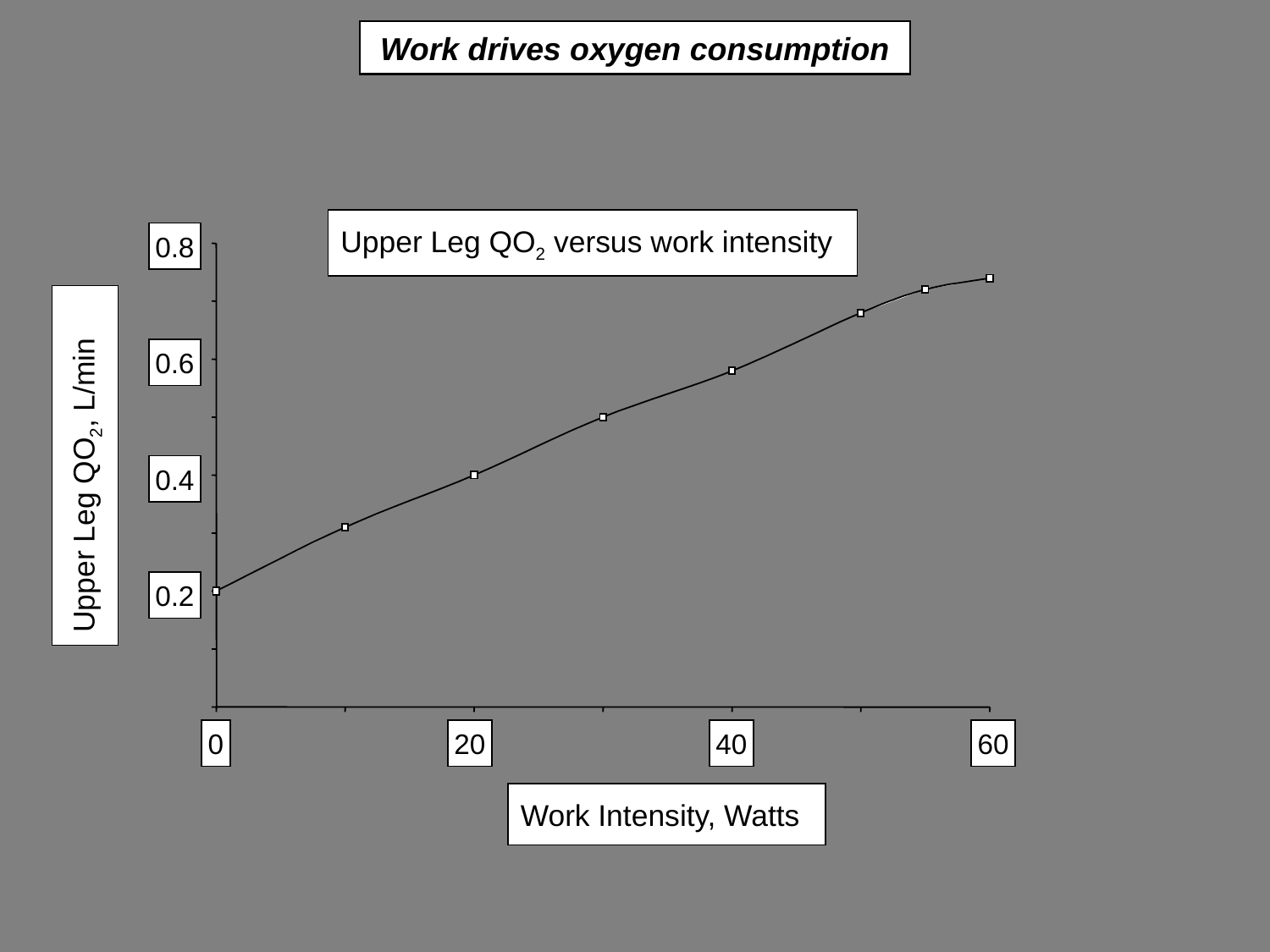

# Work drives oxygen consumption
Upper Leg QO2 versus work intensity
0.8

0.6

Upper Leg QO2, L/min
0.4

0.2

0
20
40
60
Work Intensity, Watts